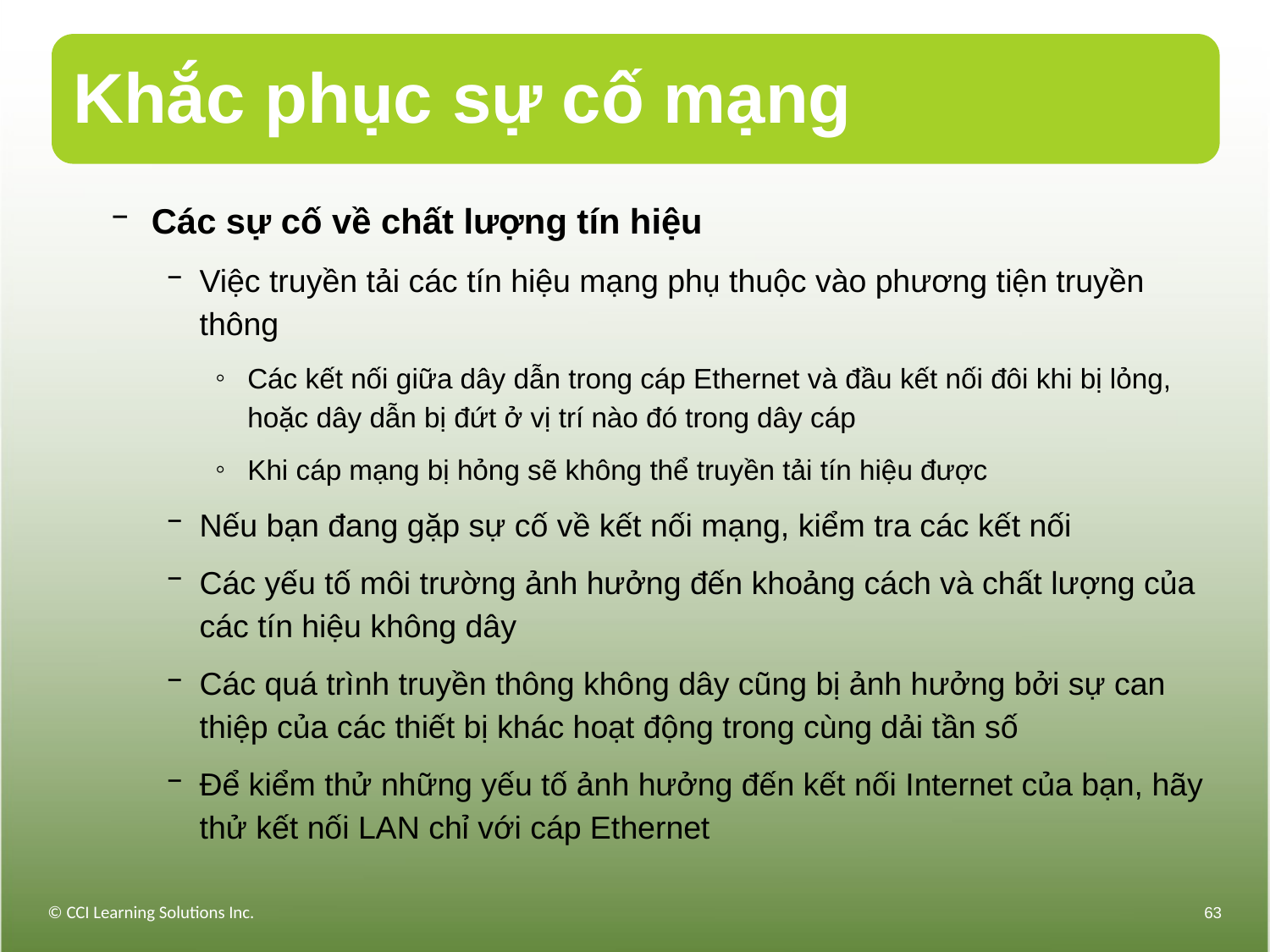

# Khắc phục sự cố mạng
Các sự cố về chất lượng tín hiệu
Việc truyền tải các tín hiệu mạng phụ thuộc vào phương tiện truyền thông
Các kết nối giữa dây dẫn trong cáp Ethernet và đầu kết nối đôi khi bị lỏng, hoặc dây dẫn bị đứt ở vị trí nào đó trong dây cáp
Khi cáp mạng bị hỏng sẽ không thể truyền tải tín hiệu được
Nếu bạn đang gặp sự cố về kết nối mạng, kiểm tra các kết nối
Các yếu tố môi trường ảnh hưởng đến khoảng cách và chất lượng của các tín hiệu không dây
Các quá trình truyền thông không dây cũng bị ảnh hưởng bởi sự can thiệp của các thiết bị khác hoạt động trong cùng dải tần số
Để kiểm thử những yếu tố ảnh hưởng đến kết nối Internet của bạn, hãy thử kết nối LAN chỉ với cáp Ethernet
© CCI Learning Solutions Inc.
63